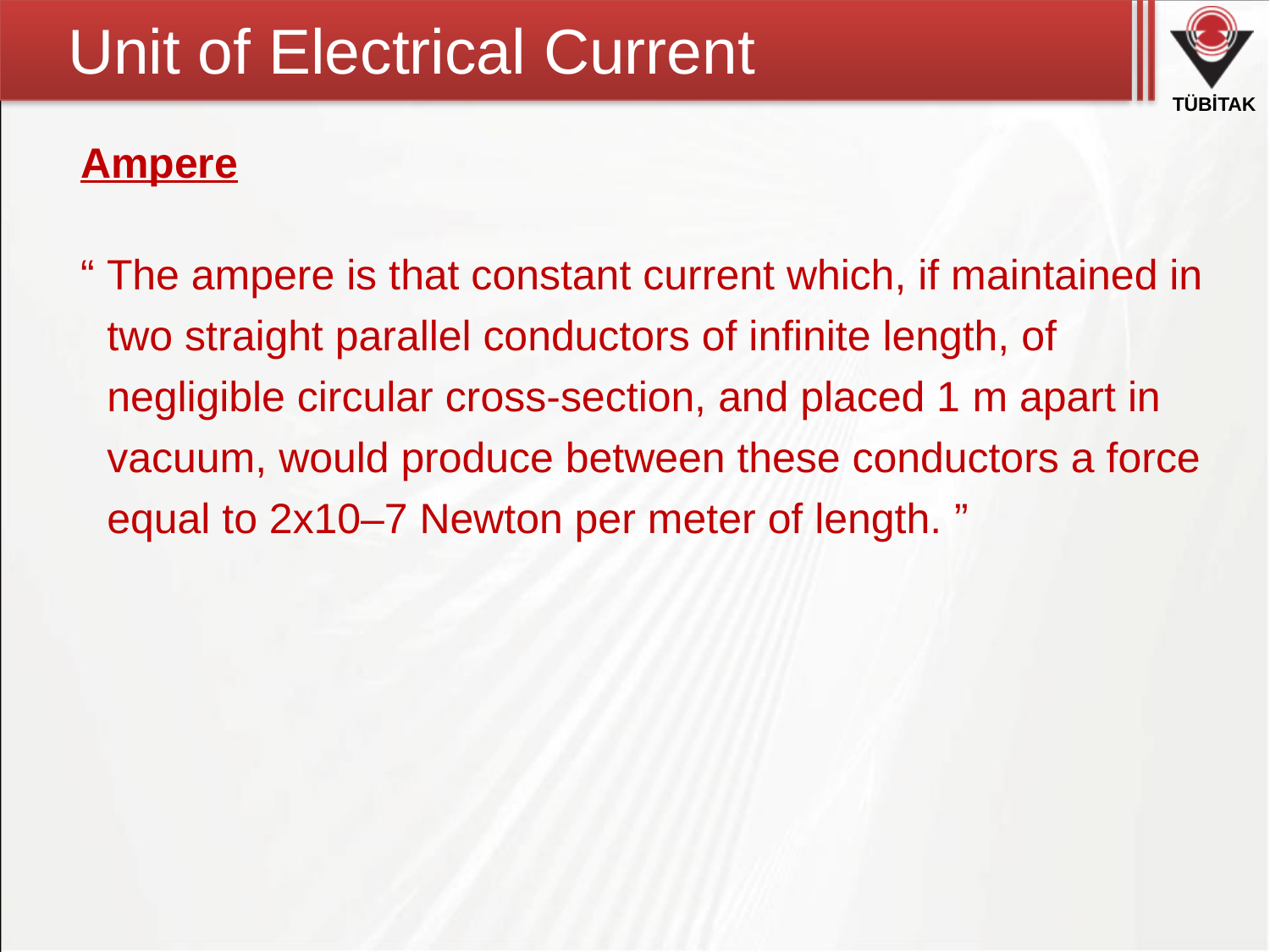

# Unit of Electrical Current
Ampere

“ The ampere is that constant current which, if maintained in two straight parallel conductors of infinite length, of negligible circular cross-section, and placed 1 m apart in vacuum, would produce between these conductors a force equal to 2x10–7 Newton per meter of length. ”